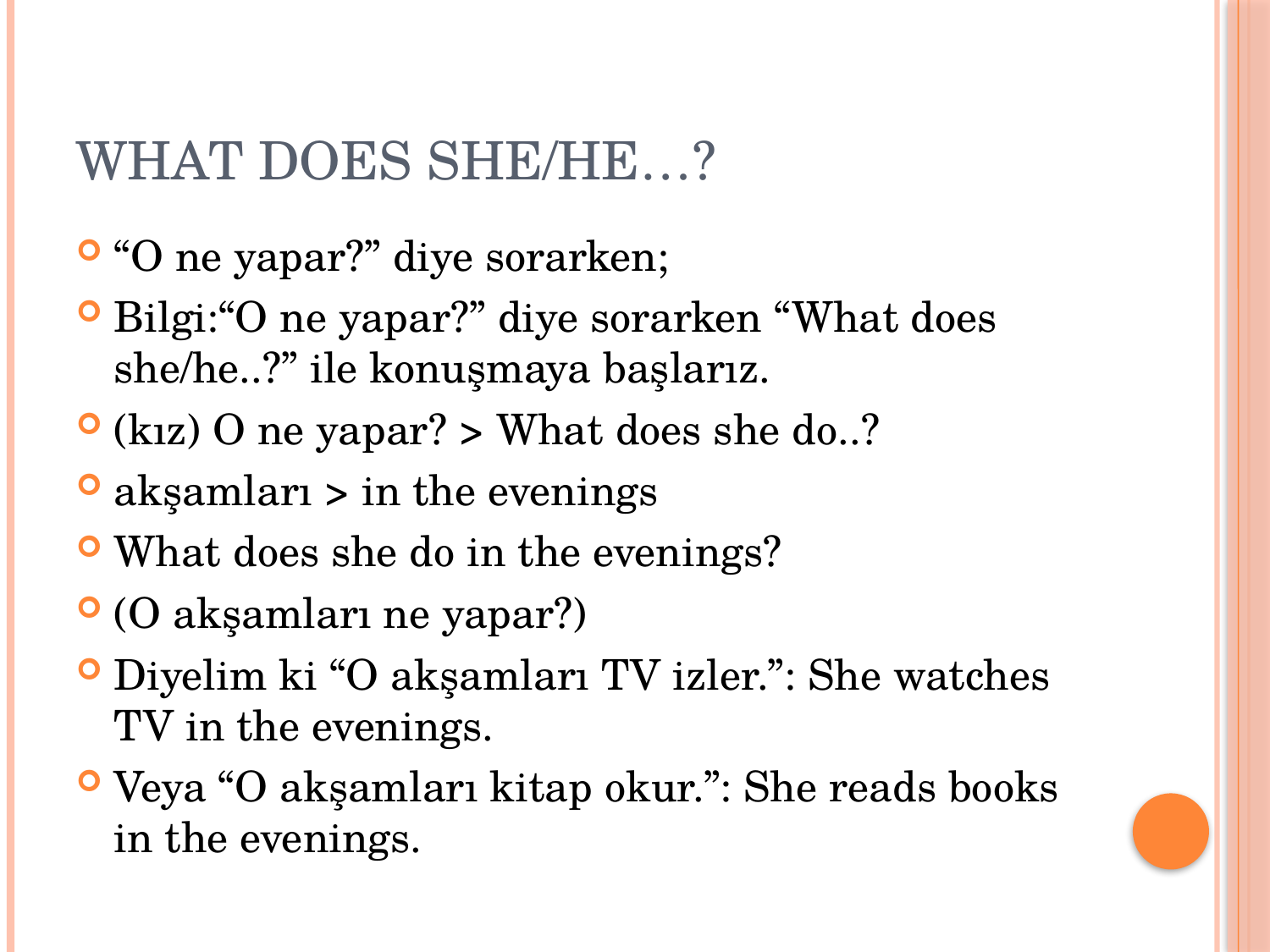

# WHAT DOES SHE/HE…?
“O ne yapar?” diye sorarken;
Bilgi:“O ne yapar?” diye sorarken “What does she/he..?” ile konuşmaya başlarız.
(kız) O ne yapar? > What does she do..?
akşamları > in the evenings
What does she do in the evenings?
(O akşamları ne yapar?)
Diyelim ki “O akşamları TV izler.”: She watches TV in the evenings.
Veya “O akşamları kitap okur.”: She reads books in the evenings.